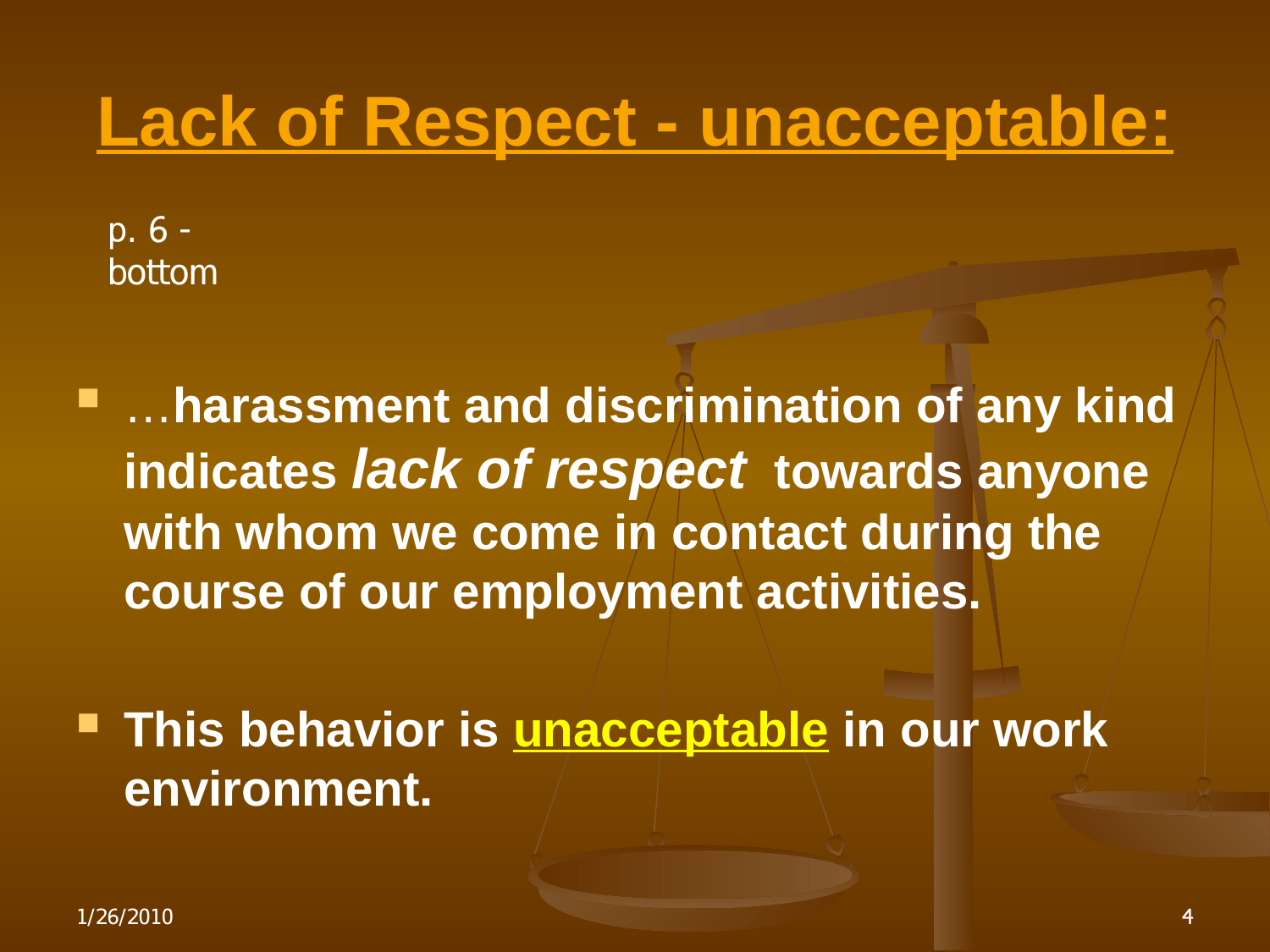

# Lack of Respect - unacceptable:
p. 6 - bottom

…harassment and discrimination of any kind indicates lack of respect  towards anyone with whom we come in contact during the course of our employment activities.

This behavior is unacceptable in our work environment.
1/26/2010
4